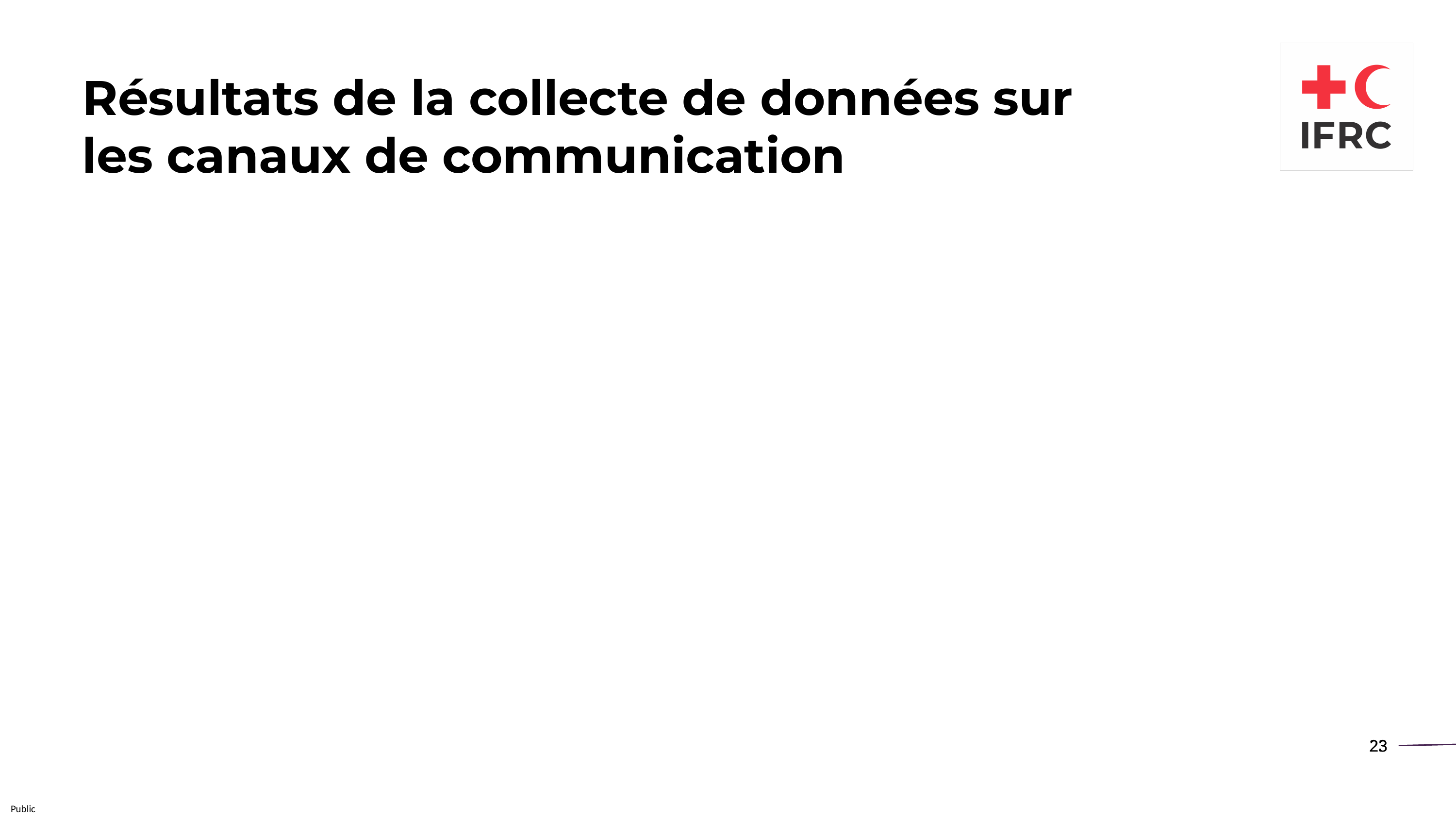

Résultats de la collecte de données sur les canaux de communication